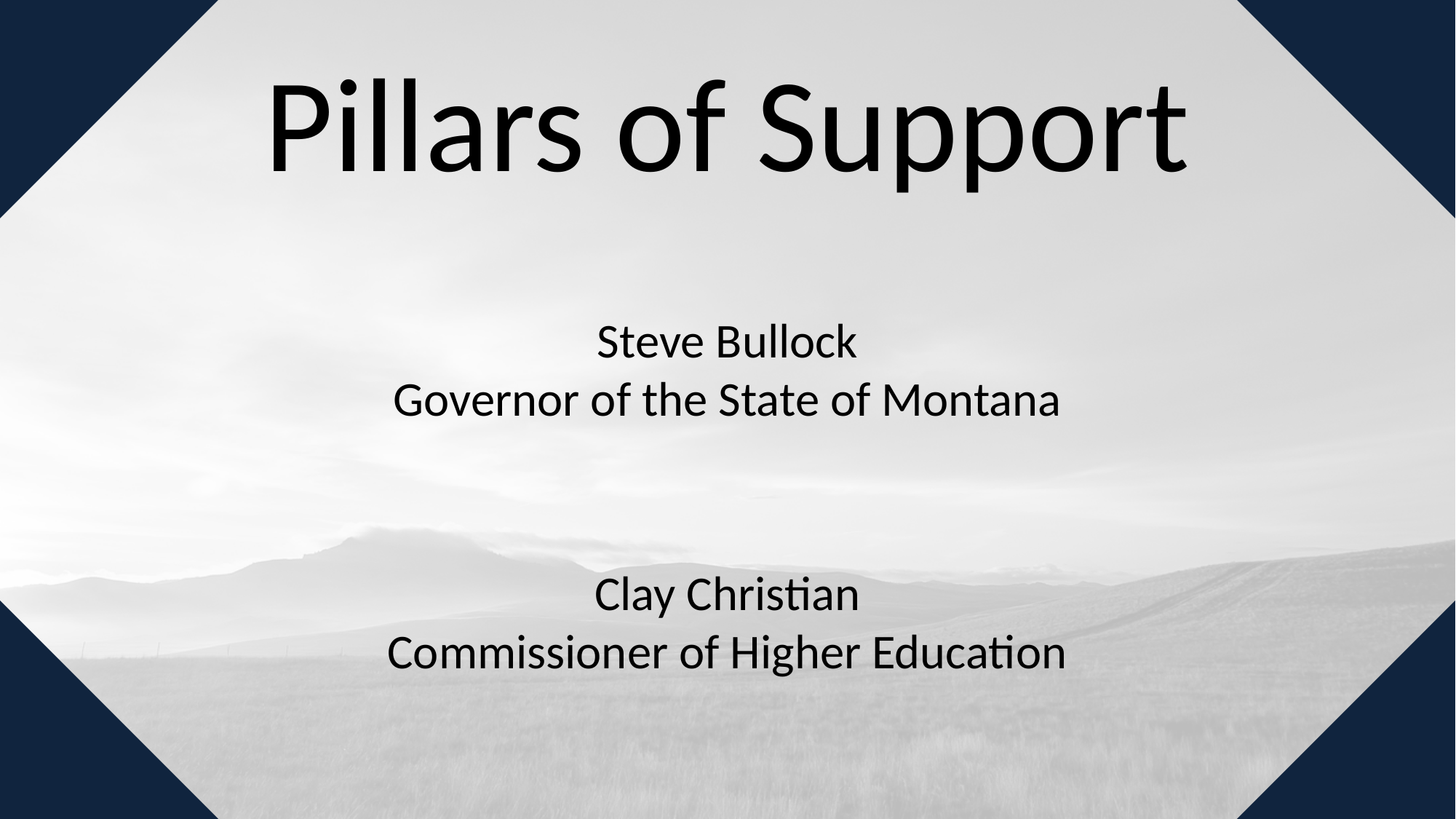

# Pillars of Support
Steve Bullock
Governor of the State of Montana
Clay Christian
Commissioner of Higher Education